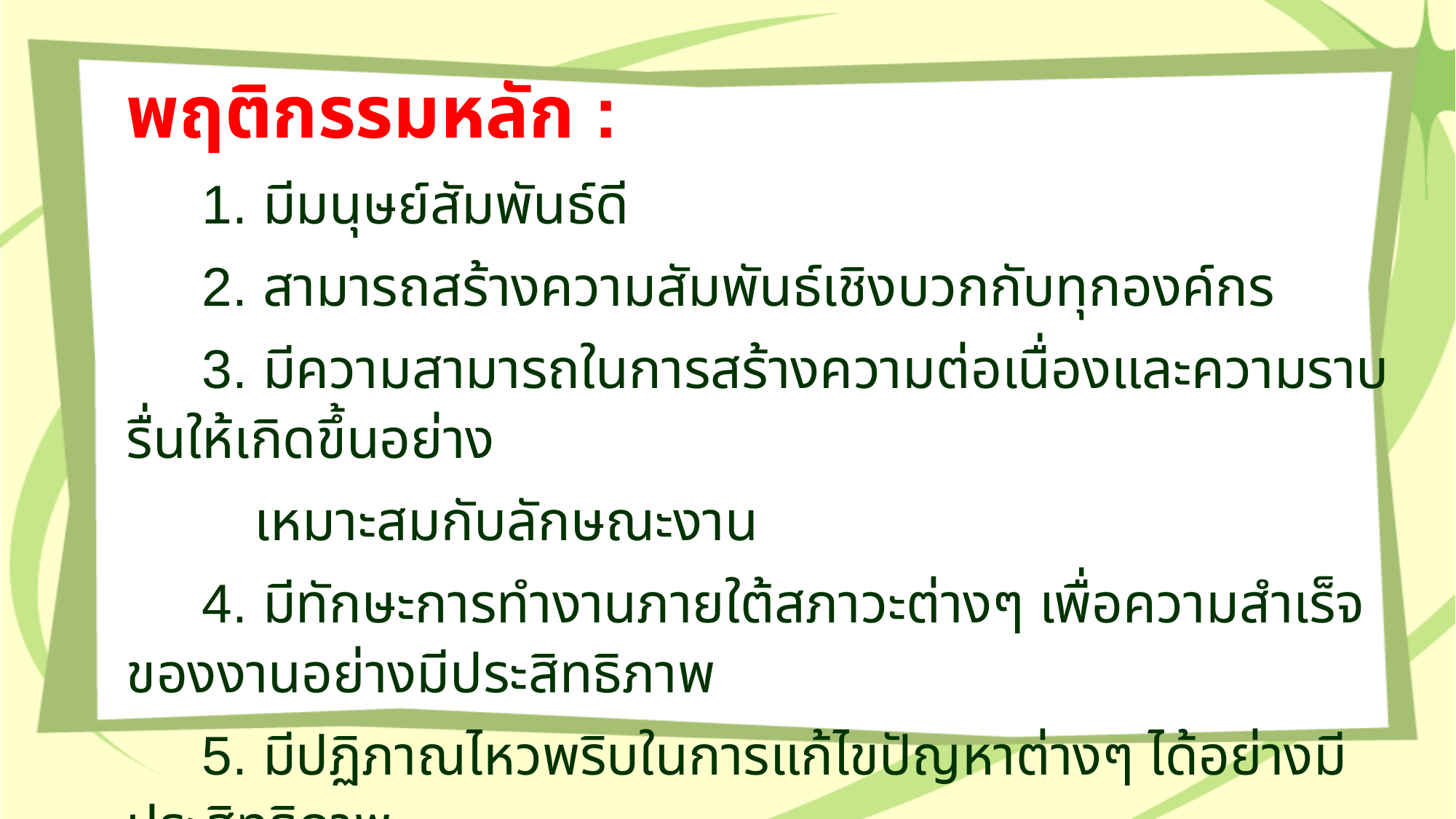

พฤติกรรมหลัก :
     1. มีมนุษย์สัมพันธ์ดี
     2. สามารถสร้างความสัมพันธ์เชิงบวกกับทุกองค์กร
     3. มีความสามารถในการสร้างความต่อเนื่องและความราบรื่นให้เกิดขึ้นอย่าง
         เหมาะสมกับลักษณะงาน
     4. มีทักษะการทำงานภายใต้สภาวะต่างๆ เพื่อความสำเร็จของงานอย่างมีประสิทธิภาพ
     5. มีปฏิภาณไหวพริบในการแก้ไขปัญหาต่างๆ ได้อย่างมีประสิทธิภาพ